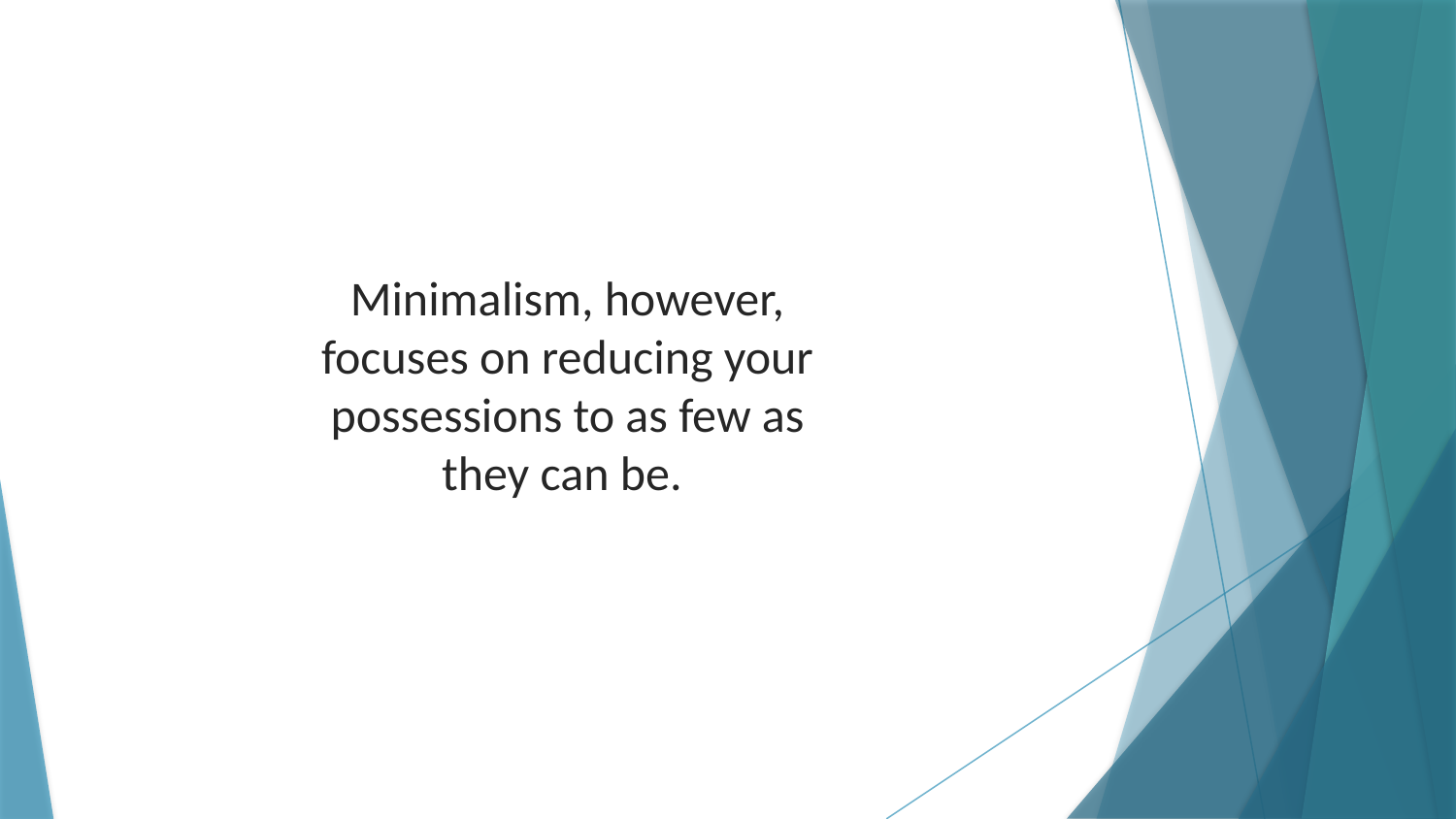

Minimalism, however, focuses on reducing your possessions to as few as they can be.